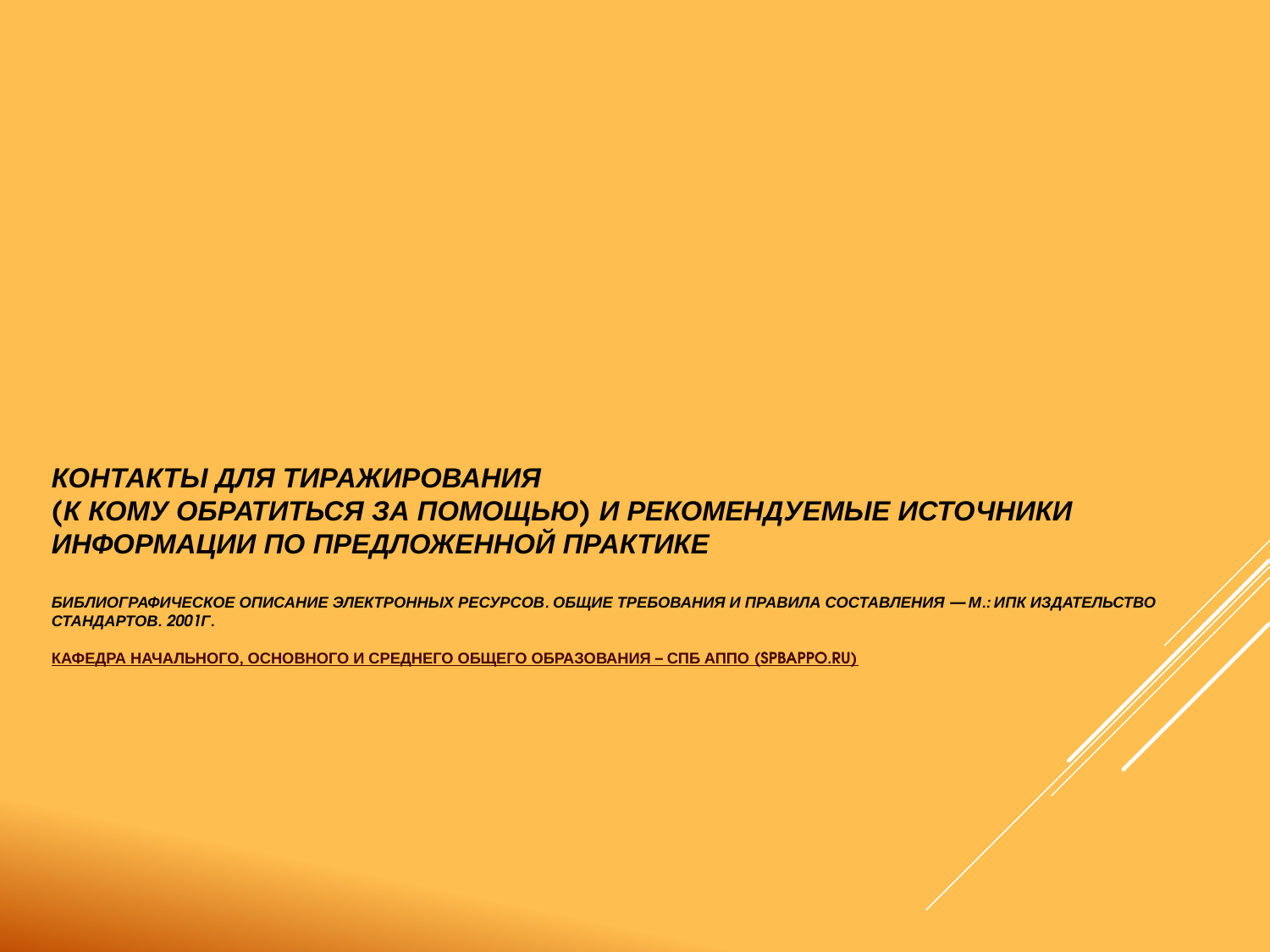

# Контакты для тиражирования (к кому обратиться за помощью) и рекомендуемые источники информации по предложенной практике Библиографическое описание электронных ресурсов. Общие требования и правила составления — М.: ИПК Издательство стандартов. 2001г. Кафедра начального, основного и среднего общего образования – СПб АППО (spbappo.ru)